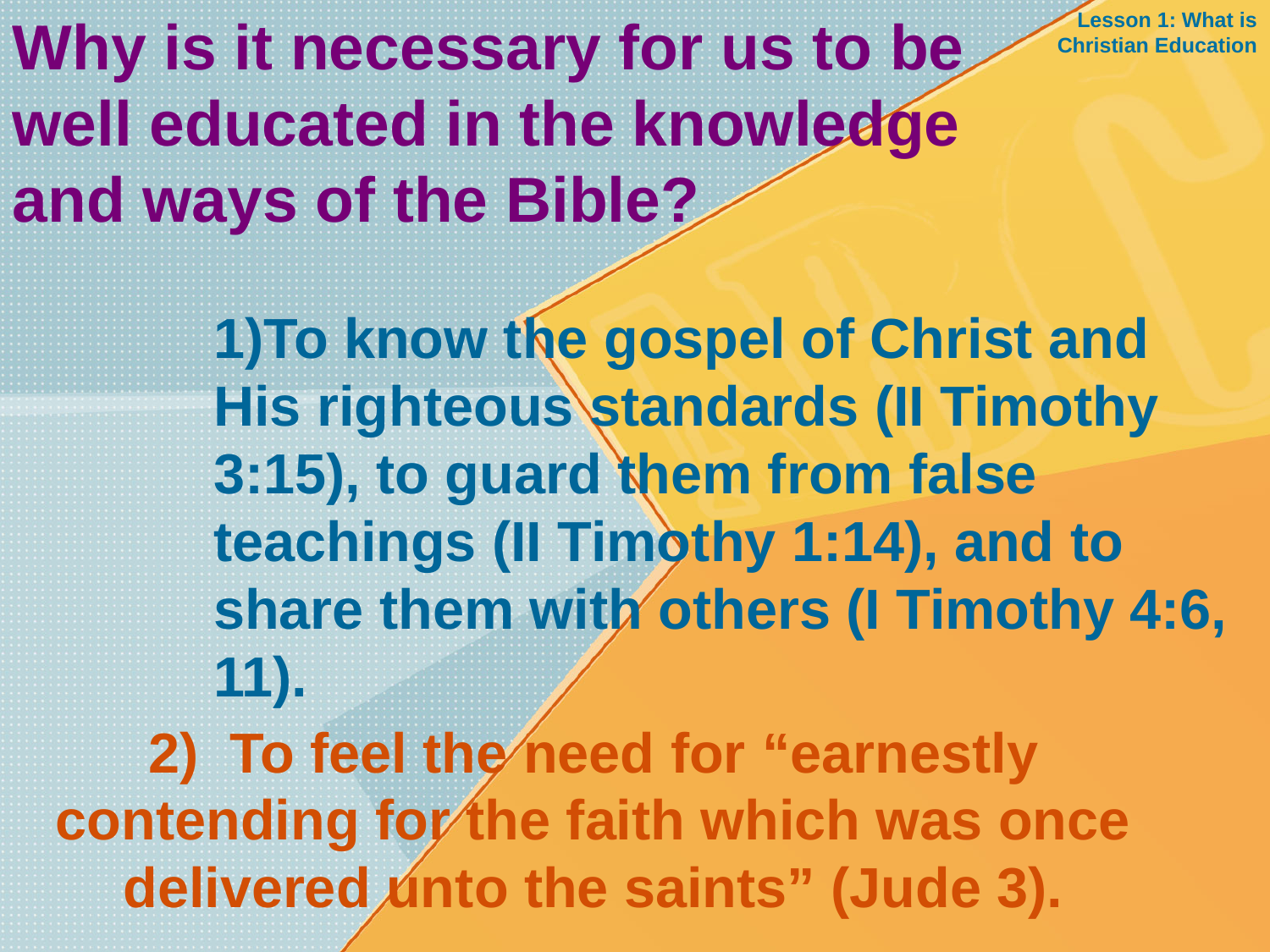

Why is it necessary for us to be well educated in the knowledge and ways of the Bible?
Lesson 1: What is Christian Education
1)To know the gospel of Christ and His righteous standards (II Timothy 3:15), to guard them from false teachings (II Timothy 1:14), and to share them with others (I Timothy 4:6, 11).
2)  To feel the need for “earnestly contending for the faith which was once delivered unto the saints” (Jude 3).